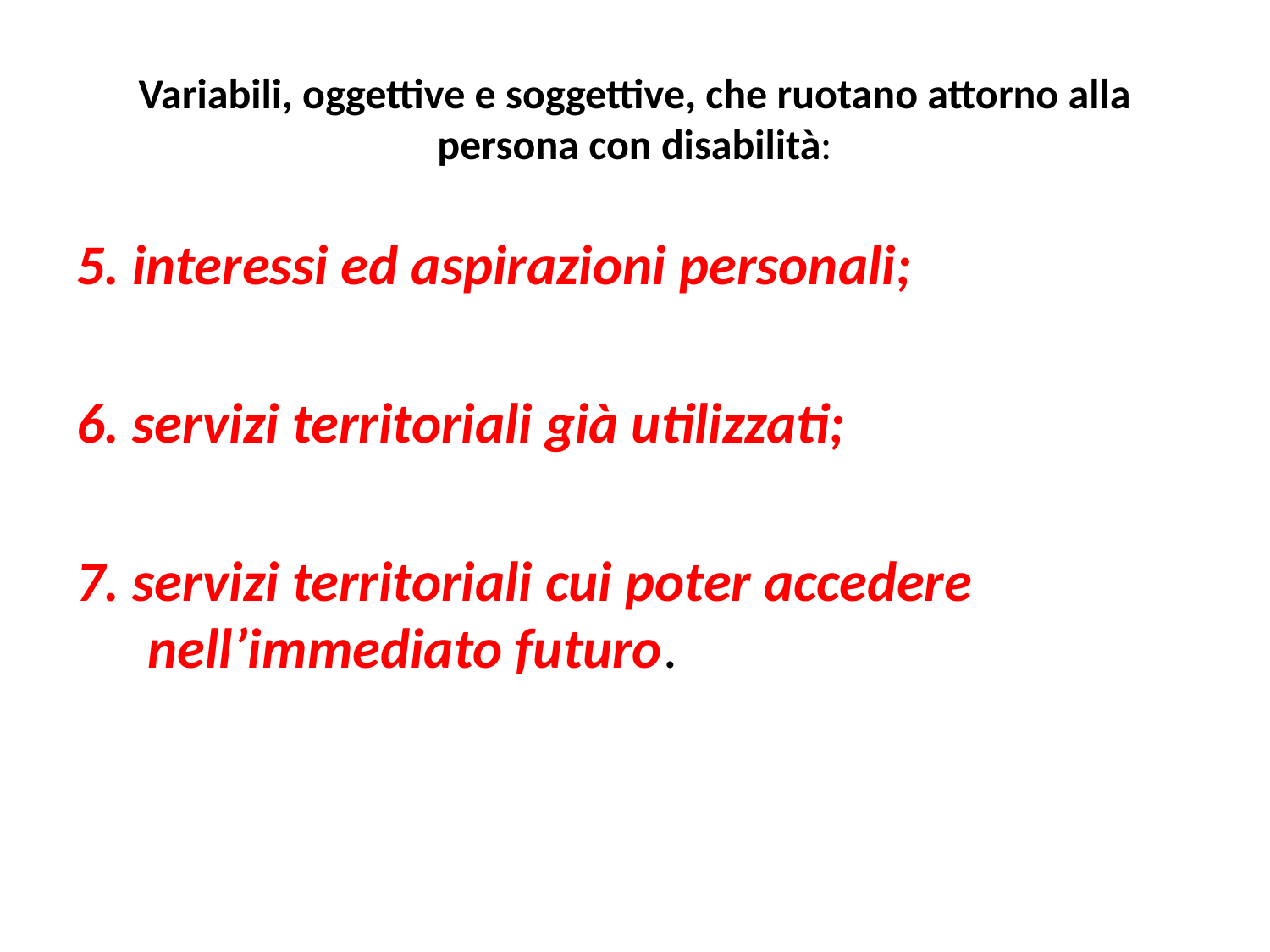

# Variabili, oggettive e soggettive, che ruotano attorno alla persona con disabilità:
5. interessi ed aspirazioni personali;

6. servizi territoriali già utilizzati;

7. servizi territoriali cui poter accedere nell’immediato futuro.